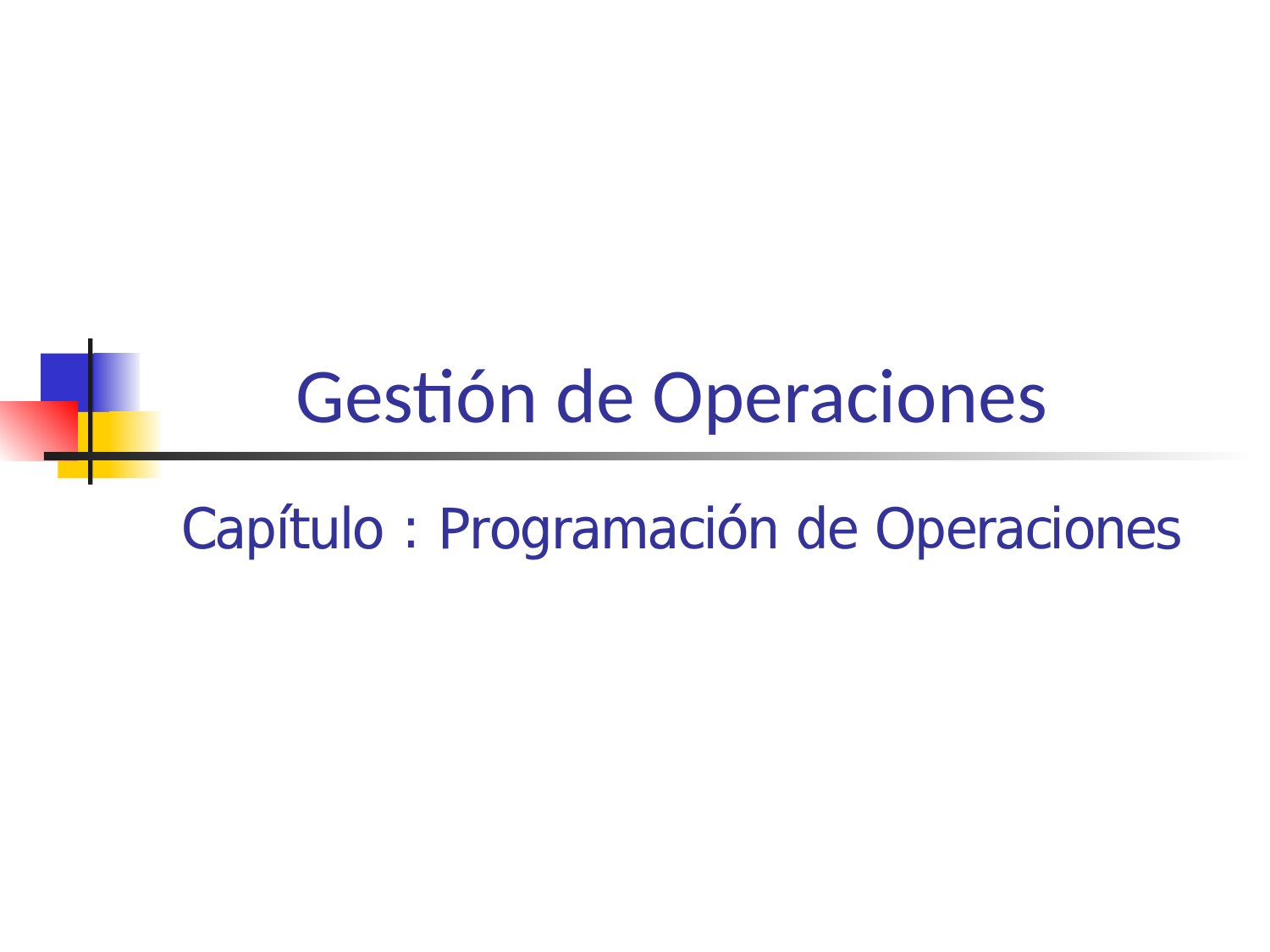

# Gestión de Operaciones
Capítulo : Programación de Operaciones